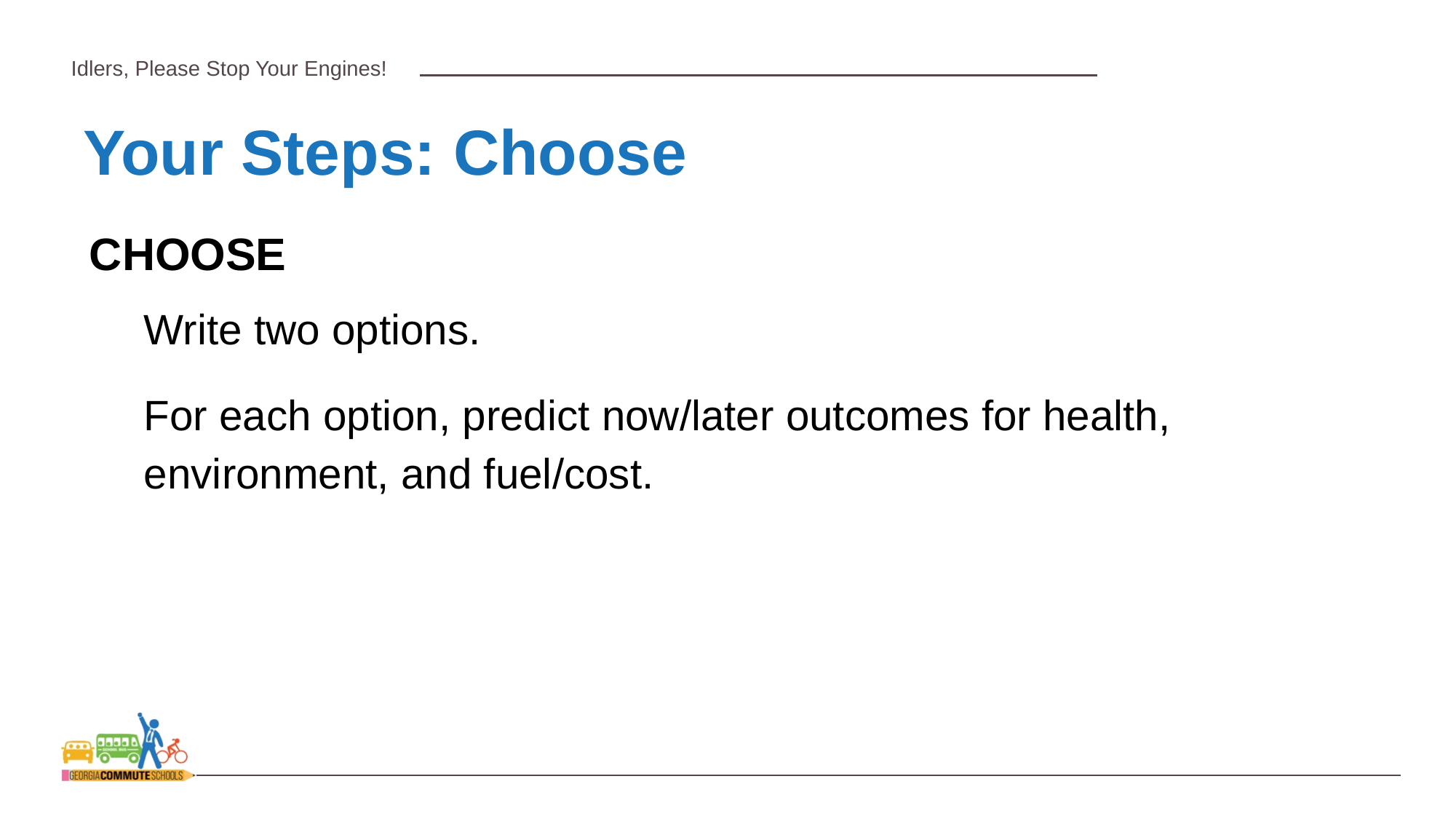

Your Steps: Choose
CHOOSE
Write two options.
For each option, predict now/later outcomes for health, environment, and fuel/cost.